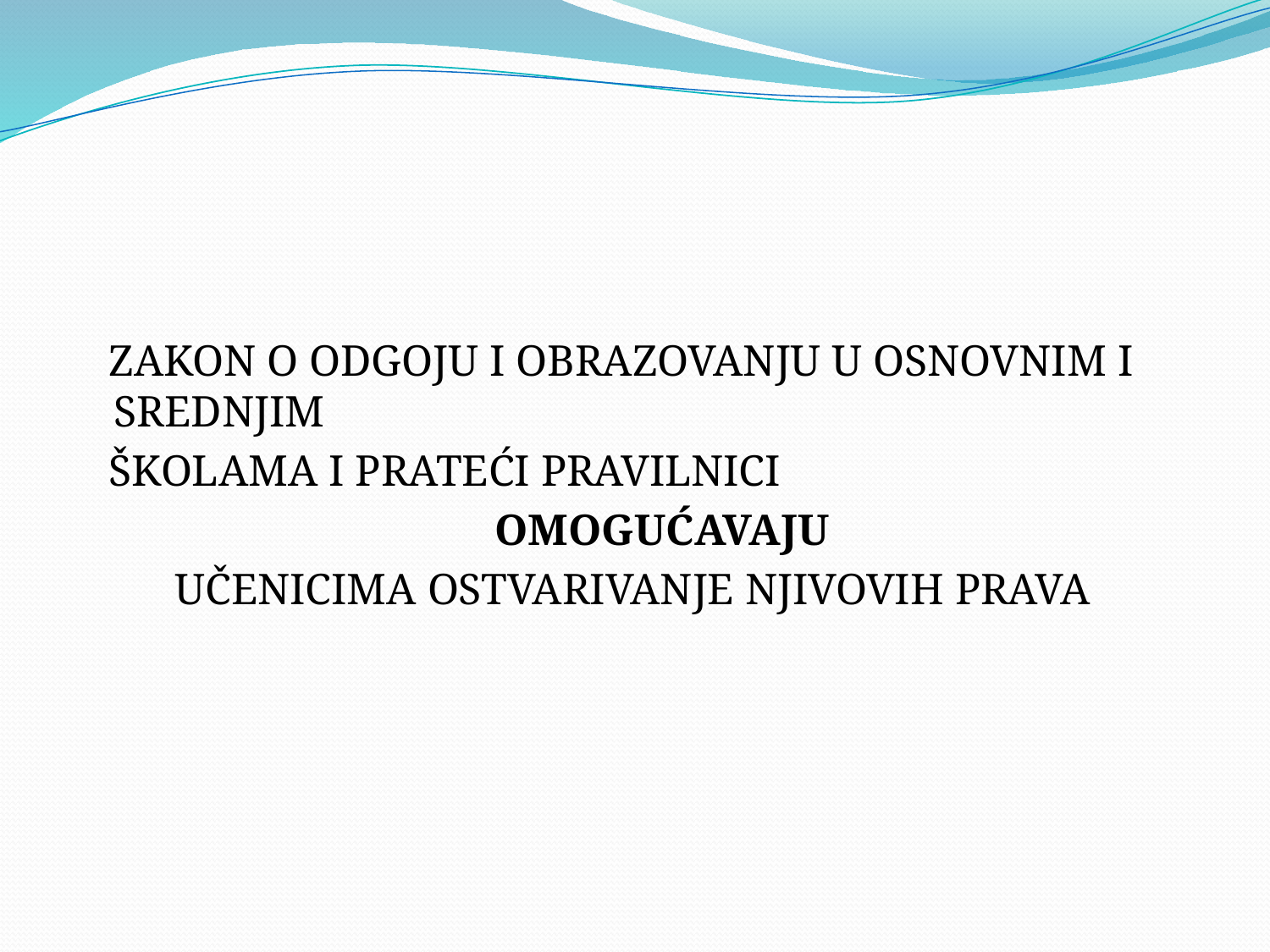

#

   ZAKON O ODGOJU I OBRAZOVANJU U OSNOVNIM I SREDNJIM
   ŠKOLAMA I PRATEĆI PRAVILNICI
				OMOGUĆAVAJU
         UČENICIMA OSTVARIVANJE NJIVOVIH PRAVA